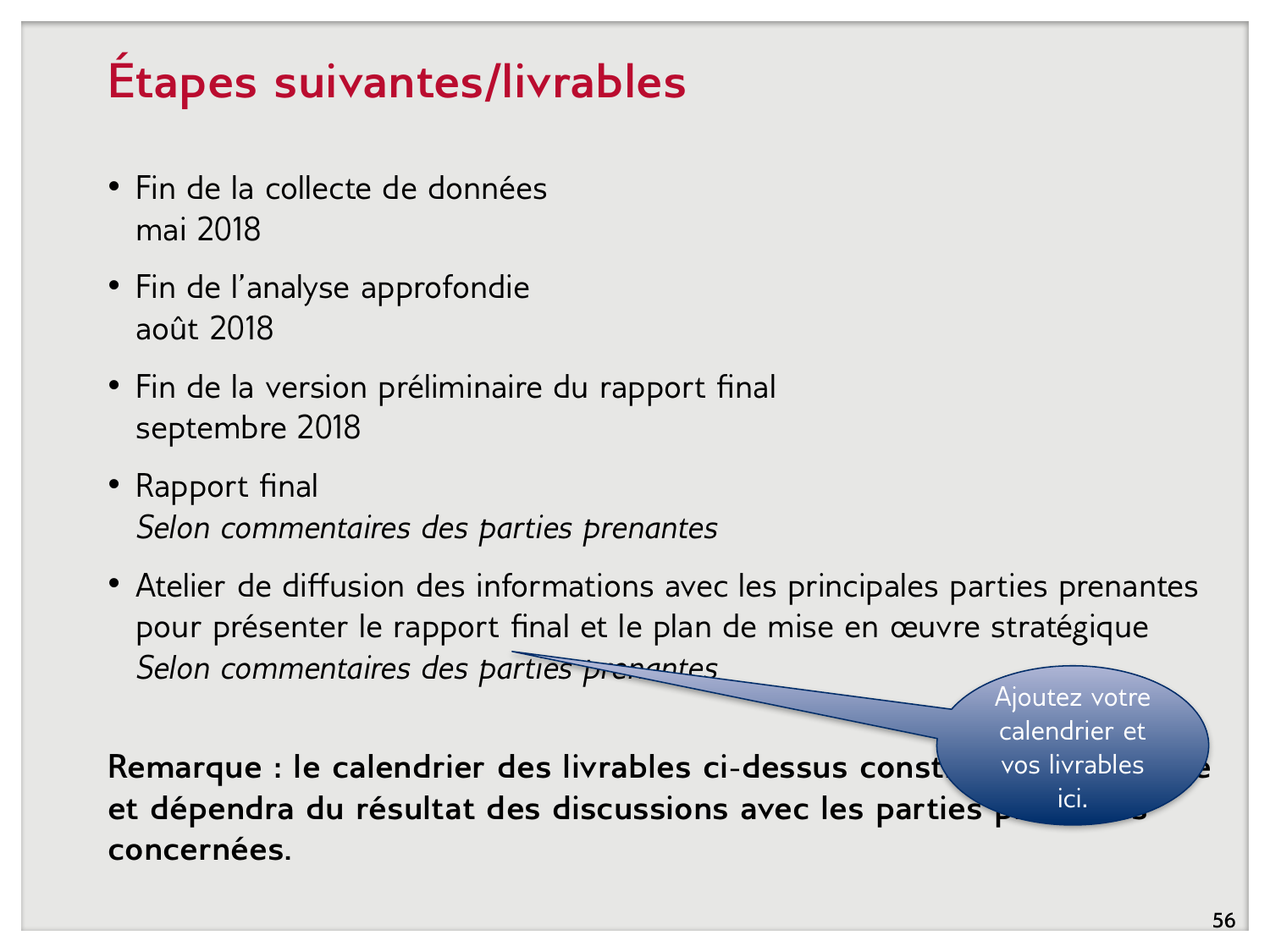

# Étapes suivantes/livrables
Fin de la collecte de données
mai 2018
Fin de l’analyse approfondie
août 2018
Fin de la version préliminaire du rapport final
septembre 2018
Rapport final
Selon commentaires des parties prenantes
Atelier de diffusion des informations avec les principales parties prenantes pour présenter le rapport final et le plan de mise en œuvre stratégique
Selon commentaires des parties prenantes
Remarque : le calendrier des livrables ci-dessus constitue une ébauche et dépendra du résultat des discussions avec les parties prenantes concernées.
Ajoutez votre calendrier et vos livrables ici.
56